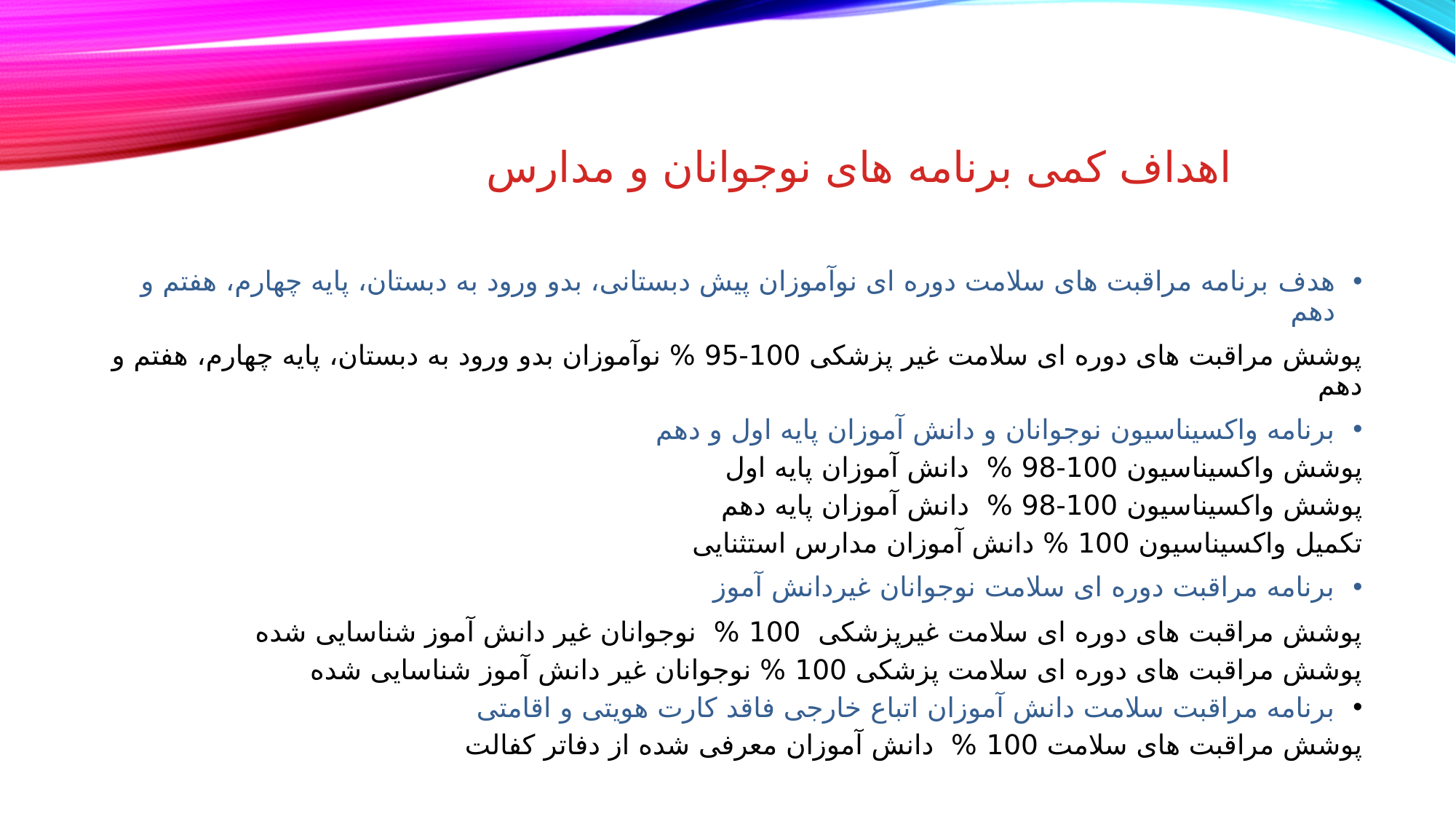

# اهداف کمی برنامه های نوجوانان و مدارس
هدف برنامه مراقبت های سلامت دوره ای نوآموزان پیش دبستانی، بدو ورود به دبستان، پایه چهارم، هفتم و دهم
پوشش مراقبت های دوره ای سلامت غیر پزشکی 100-95 % نوآموزان بدو ورود به دبستان، پایه چهارم، هفتم و دهم
برنامه واکسیناسیون نوجوانان و دانش آموزان پایه اول و دهم
پوشش واکسیناسیون 100-98 %  دانش آموزان پایه اول
پوشش واکسیناسیون 100-98 %  دانش آموزان پایه دهم
تکمیل واکسیناسیون 100 % دانش آموزان مدارس استثنایی
برنامه مراقبت دوره ای سلامت نوجوانان غیردانش آموز
پوشش مراقبت های دوره ای سلامت غیرپزشکی  100 %  نوجوانان غیر دانش آموز شناسایی شده
پوشش مراقبت های دوره ای سلامت پزشکی 100 % نوجوانان غیر دانش آموز شناسایی شده
  برنامه مراقبت سلامت دانش آموزان اتباع خارجی فاقد کارت هویتی و اقامتی
پوشش مراقبت های سلامت 100 %  دانش آموزان معرفی شده از دفاتر کفالت